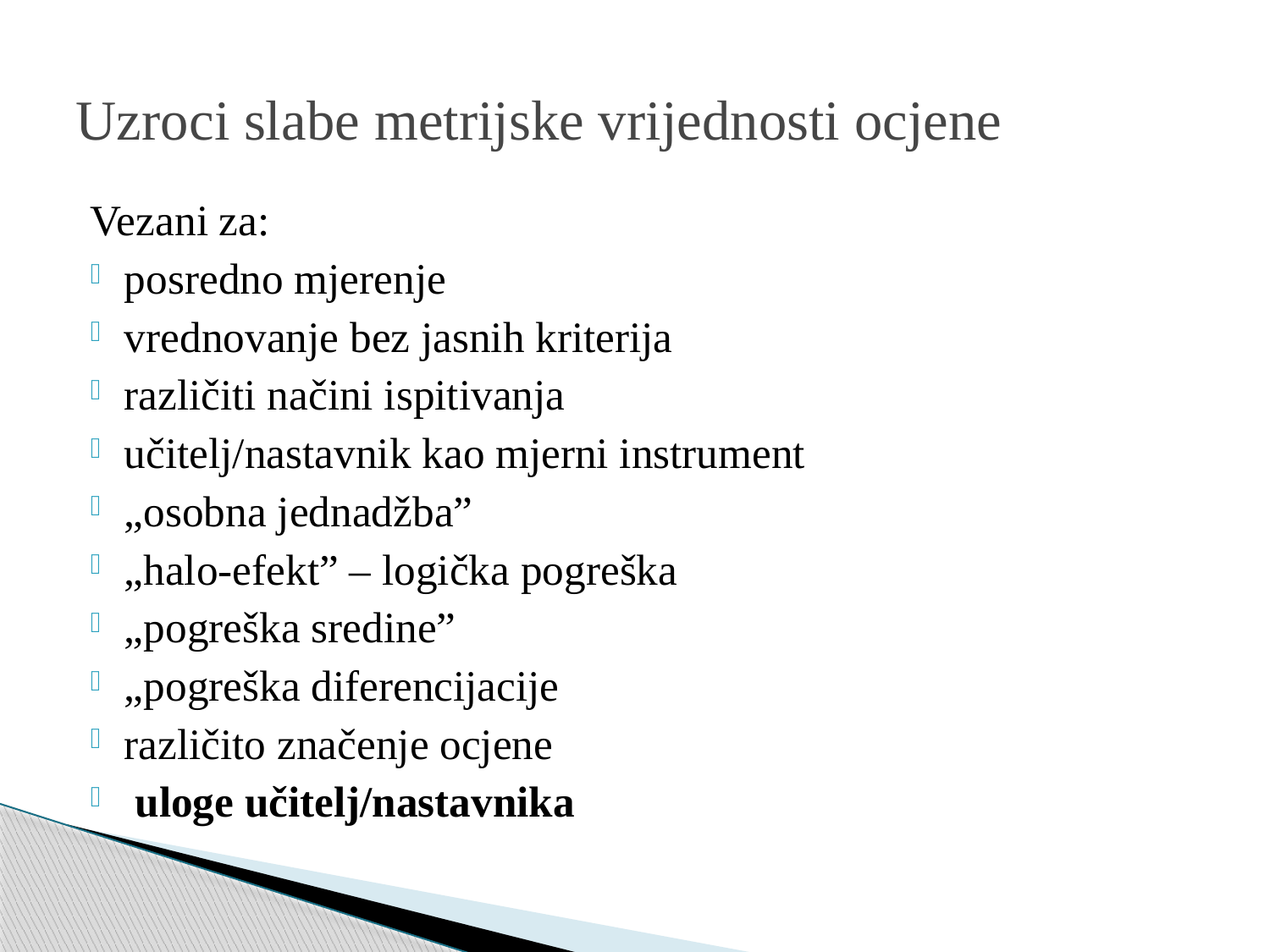

# Uzroci slabe metrijske vrijednosti ocjene
Vezani za:
posredno mjerenje
vrednovanje bez jasnih kriterija
različiti načini ispitivanja
učitelj/nastavnik kao mjerni instrument
„osobna jednadžba”
„halo-efekt” – logička pogreška
„pogreška sredine”
„pogreška diferencijacije
različito značenje ocjene
 uloge učitelj/nastavnika